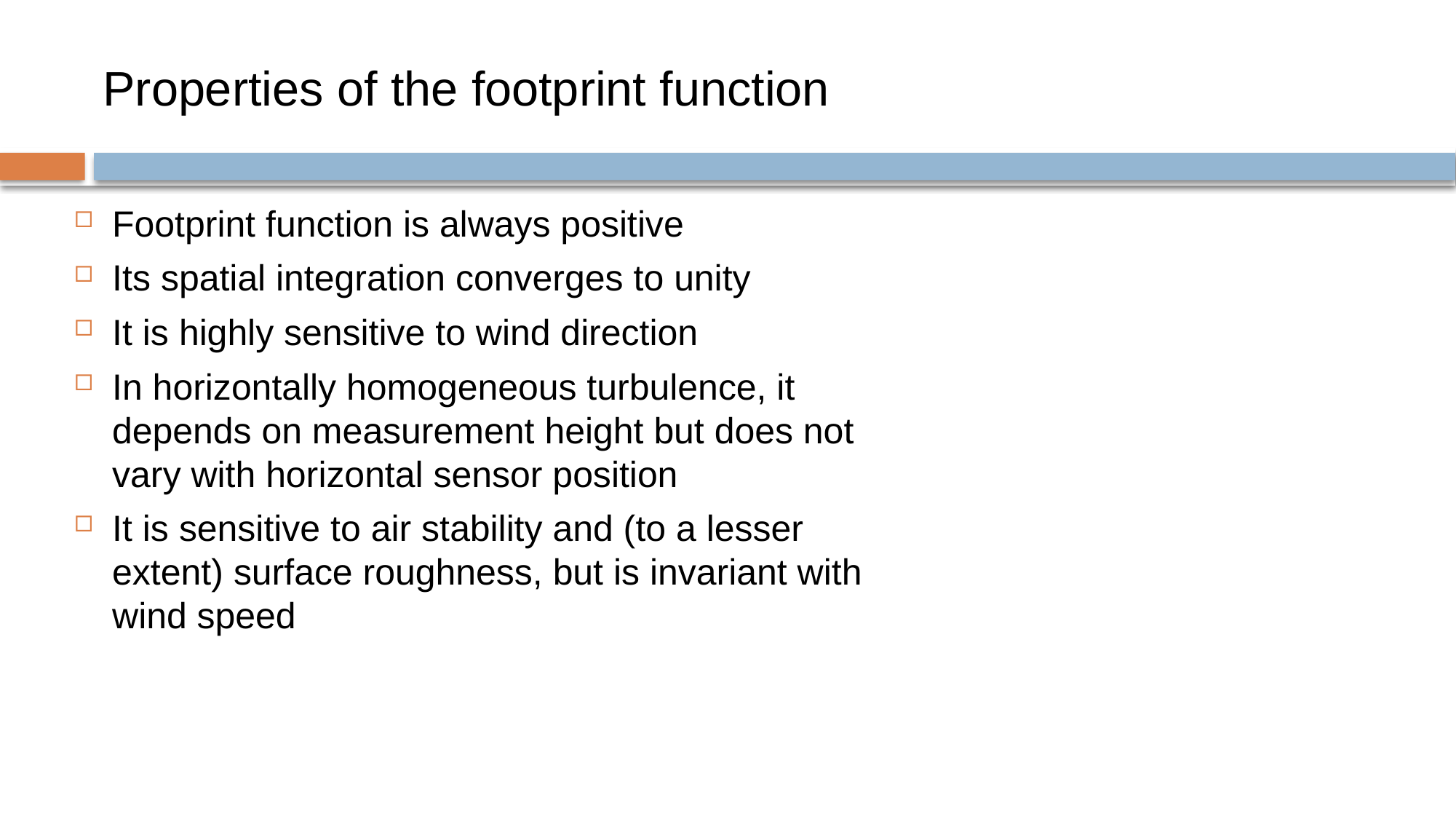

# Properties of the footprint function
Footprint function is always positive
Its spatial integration converges to unity
It is highly sensitive to wind direction
In horizontally homogeneous turbulence, it depends on measurement height but does not vary with horizontal sensor position
It is sensitive to air stability and (to a lesser extent) surface roughness, but is invariant with wind speed